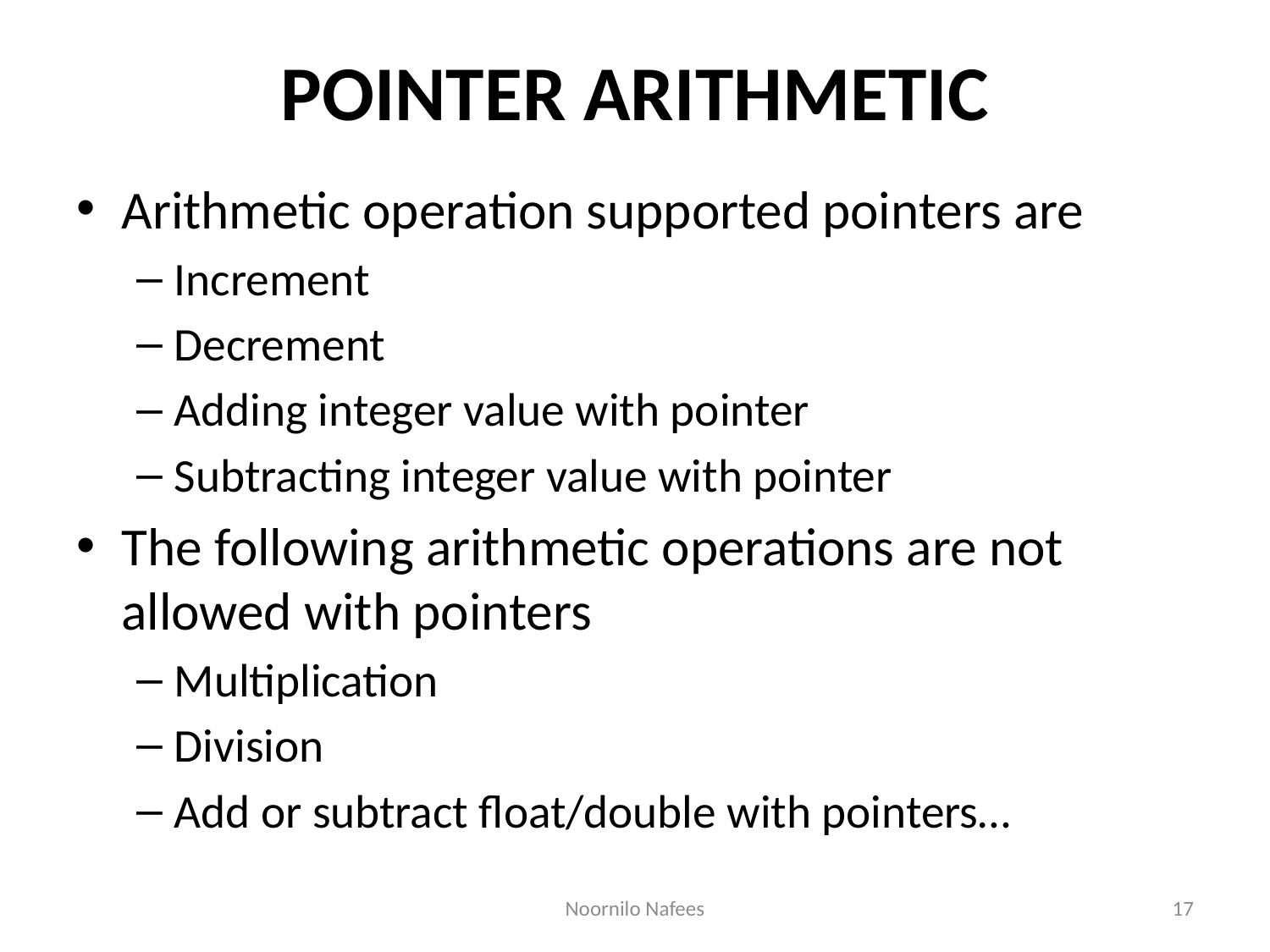

# POINTER ARITHMETIC
Arithmetic operation supported pointers are
Increment
Decrement
Adding integer value with pointer
Subtracting integer value with pointer
The following arithmetic operations are not allowed with pointers
Multiplication
Division
Add or subtract float/double with pointers…
Noornilo Nafees
17